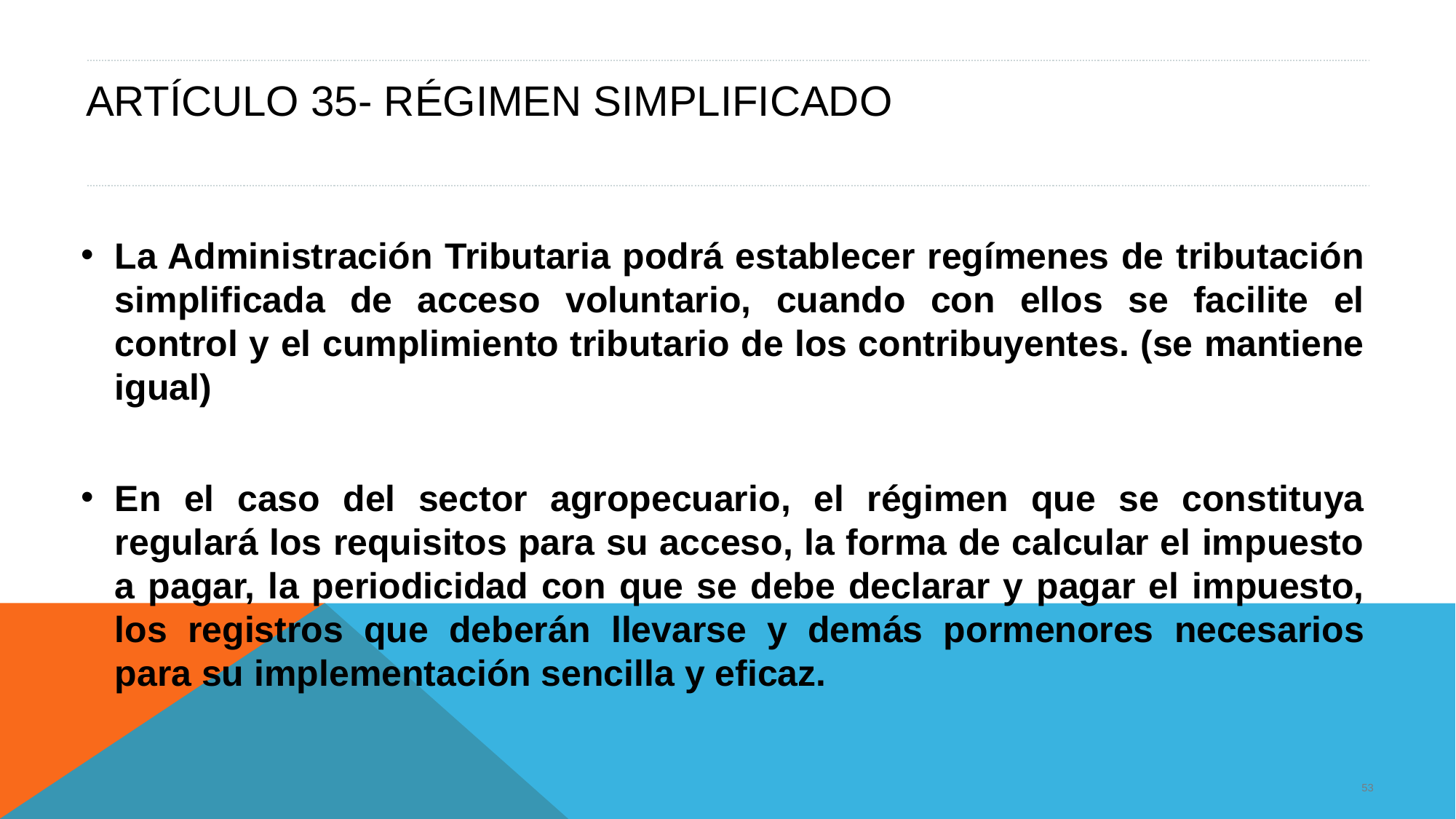

# Artículo 35- Régimen simplificado
La Administración Tributaria podrá establecer regímenes de tributación simplificada de acceso voluntario, cuando con ellos se facilite el control y el cumplimiento tributario de los contribuyentes. (se mantiene igual)

En el caso del sector agropecuario, el régimen que se constituya regulará los requisitos para su acceso, la forma de calcular el impuesto a pagar, la periodicidad con que se debe declarar y pagar el impuesto, los registros que deberán llevarse y demás pormenores necesarios para su implementación sencilla y eficaz.